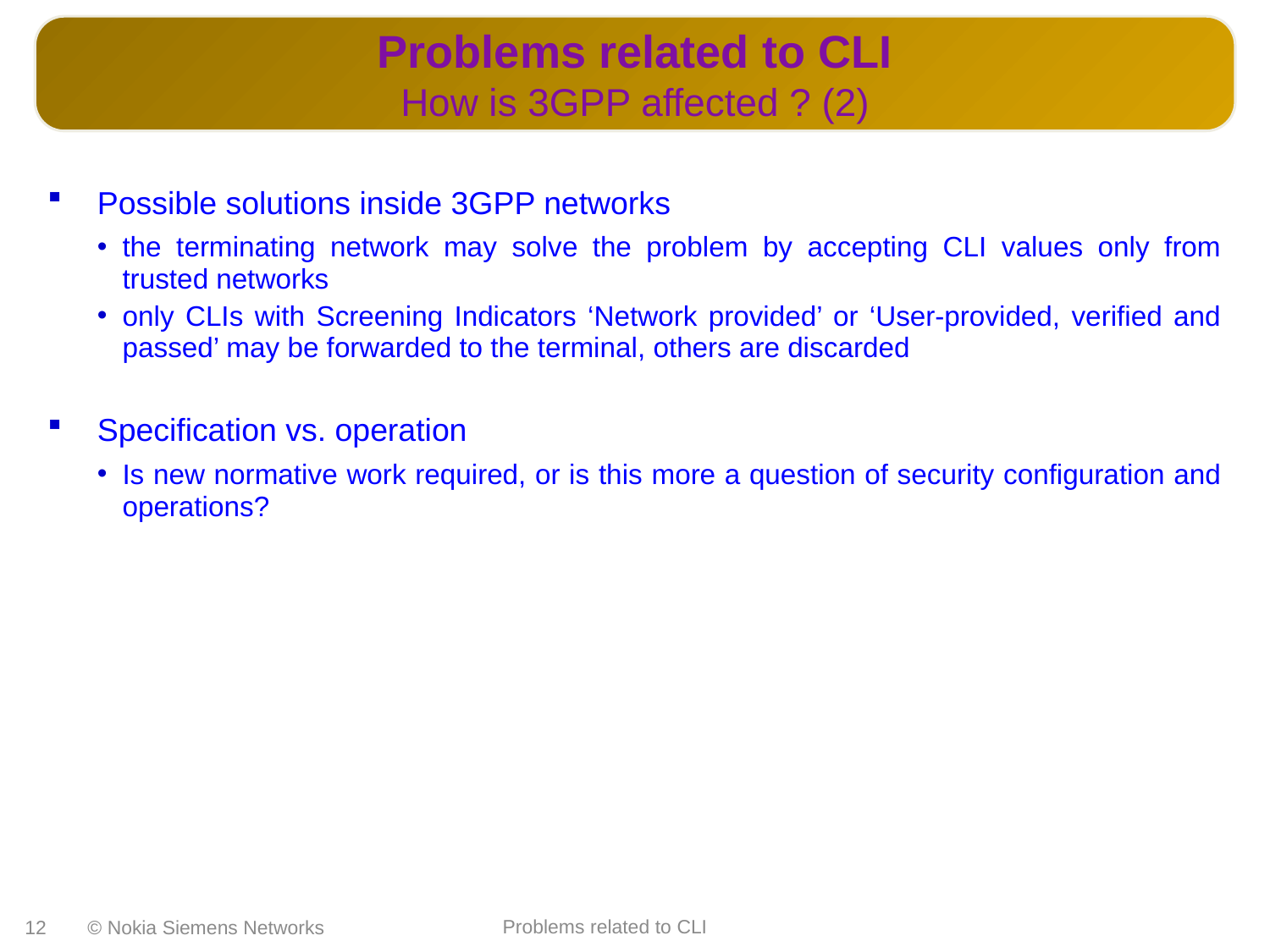

Problems related to CLI
How is 3GPP affected ? (2)

Possible solutions inside 3GPP networks
the terminating network may solve the problem by accepting CLI values only from trusted networks
only CLIs with Screening Indicators ‘Network provided’ or ‘User-provided, verified and passed’ may be forwarded to the terminal, others are discarded

Specification vs. operation
Is new normative work required, or is this more a question of security configuration and operations?